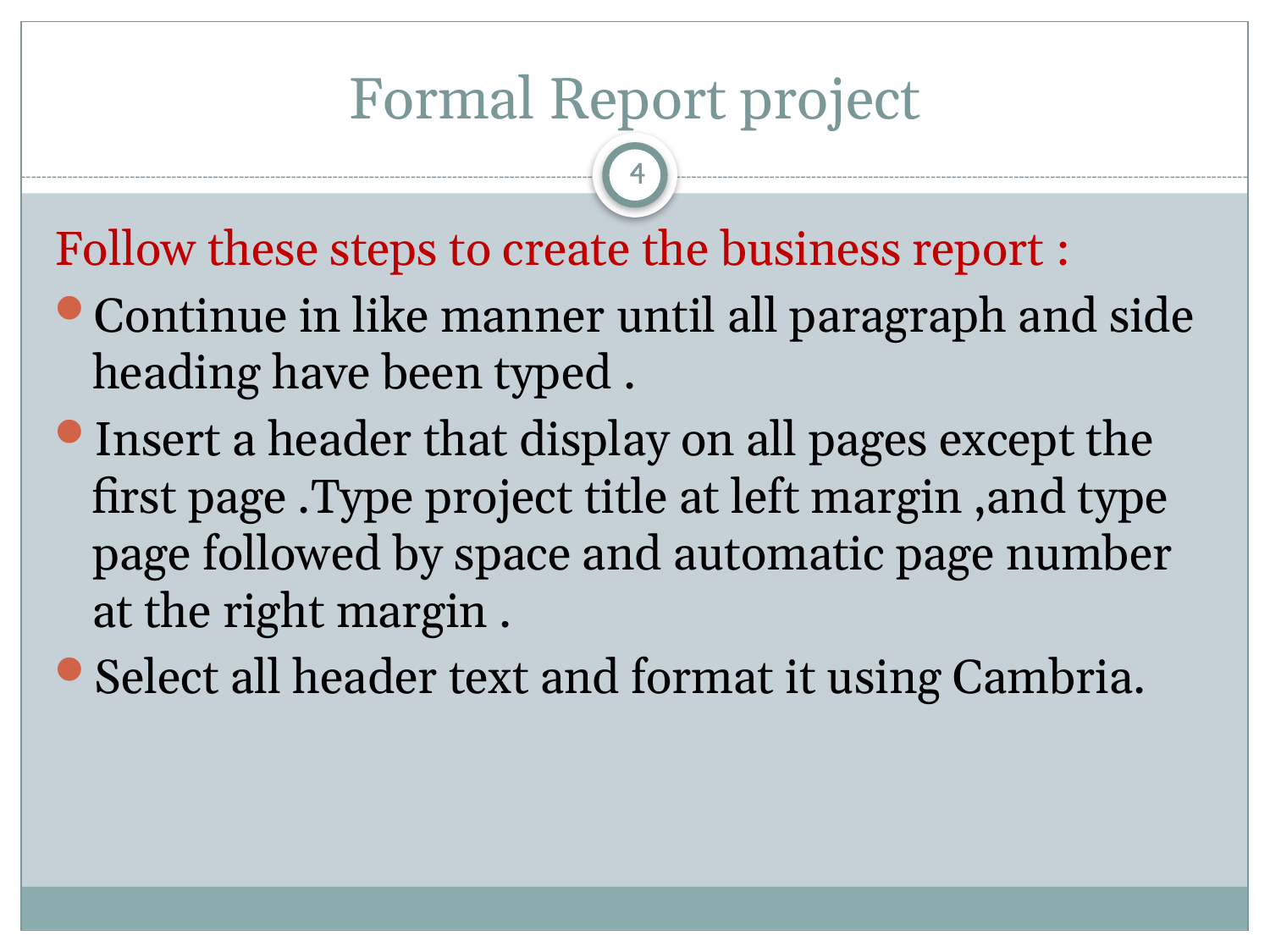

# Formal Report project
4
Follow these steps to create the business report :
Continue in like manner until all paragraph and side heading have been typed .
Insert a header that display on all pages except the  first page .Type project title at left margin ,and type page followed by space and automatic page number at the right margin .
Select all header text and format it using Cambria.